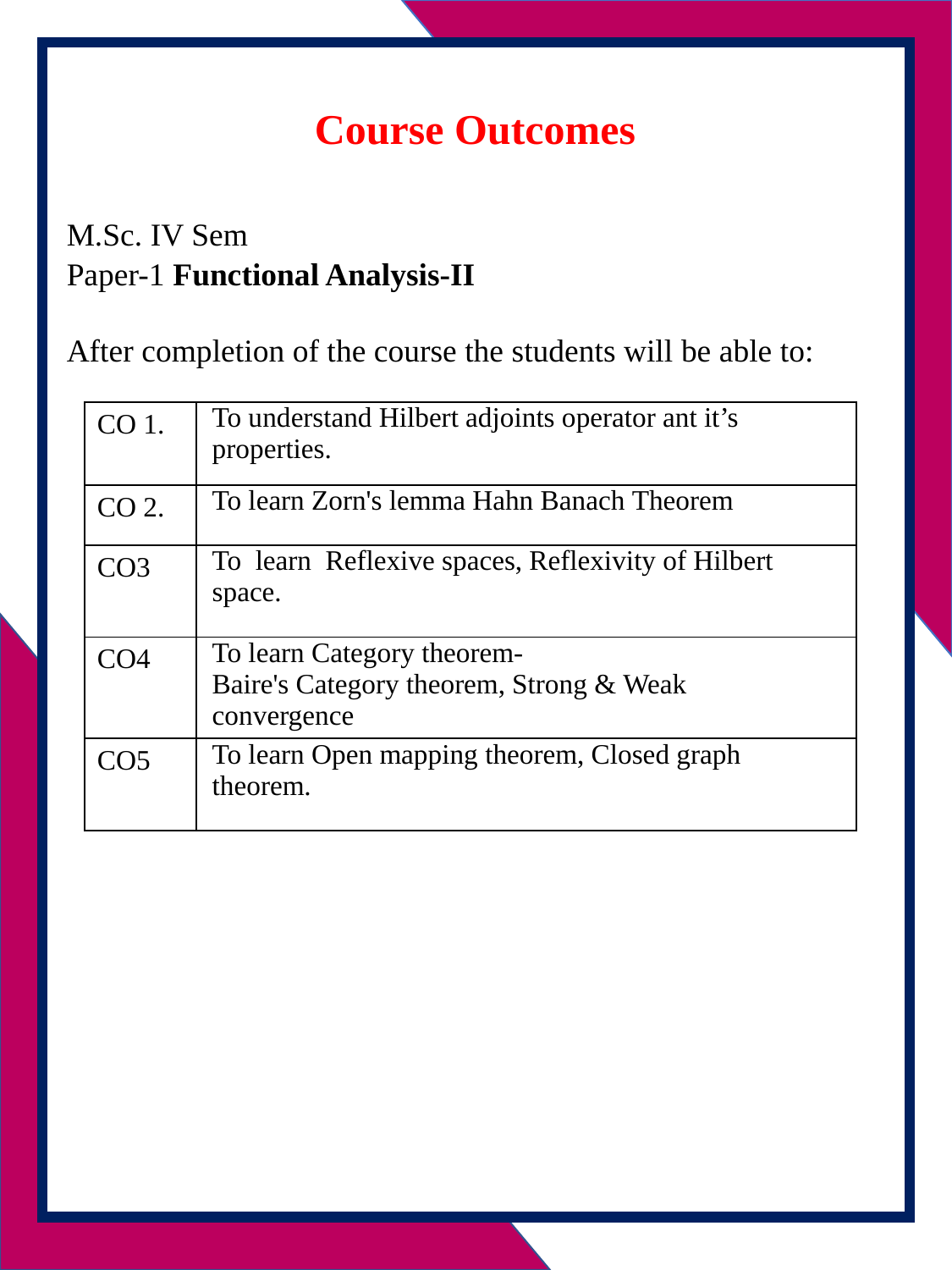

Course Outcomes

M.Sc. IV Sem
Paper-1 Functional Analysis-II

After completion of the course the students will be able to:

| CO 1. | To understand Hilbert adjoints operator ant it’s  properties. |
| --- | --- |
| CO 2. | To learn Zorn's lemma Hahn Banach Theorem |
| CO3 | To  learn  Reflexive spaces, Reflexivity of Hilbert  space. |
| CO4 | To learn Category theorem-Baire's Category theorem, Strong & Weak  convergence |
| CO5 | To learn Open mapping theorem, Closed graph  theorem. |